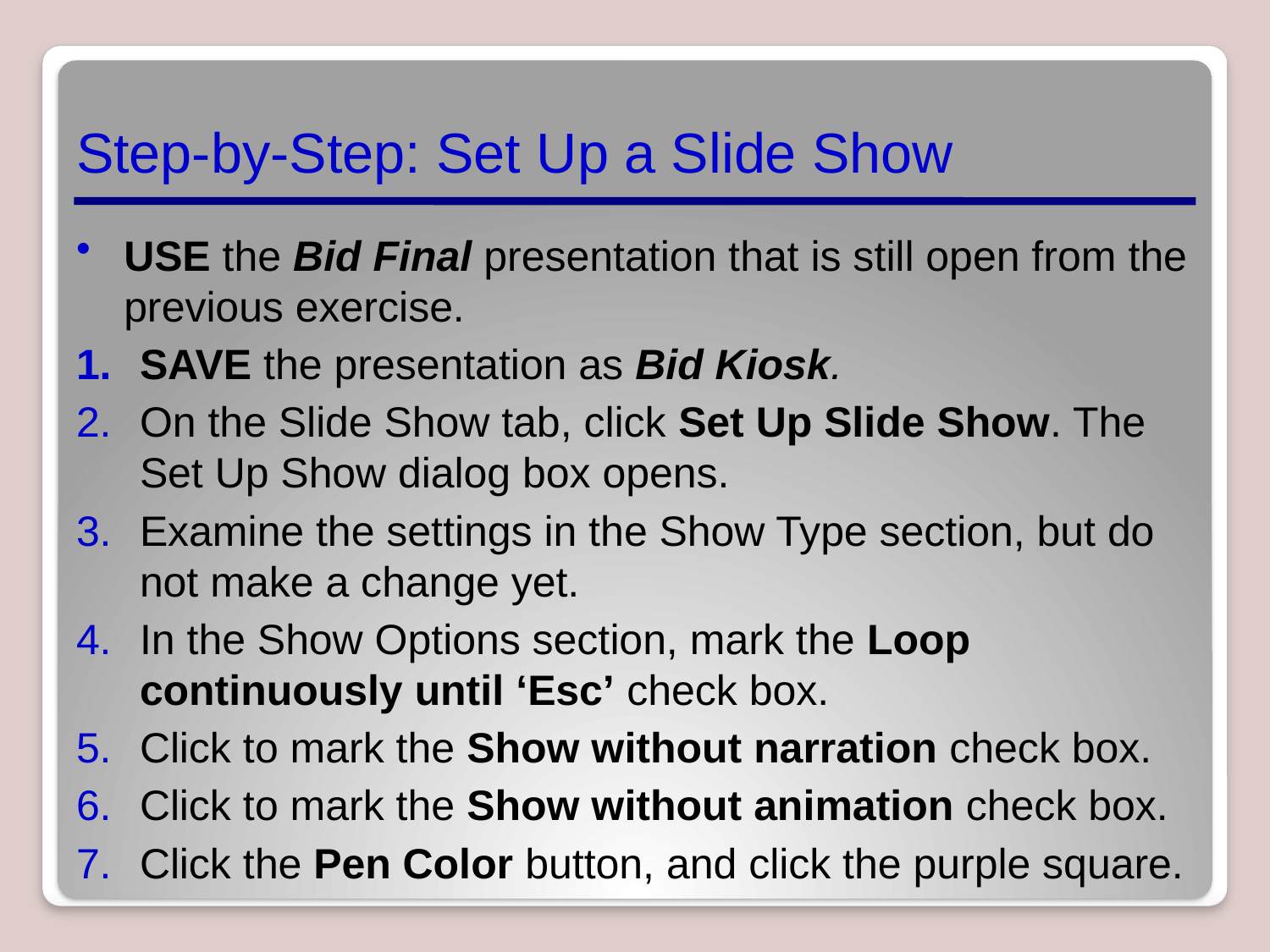

# Step-by-Step: Set Up a Slide Show
USE the Bid Final presentation that is still open from the previous exercise.
SAVE the presentation as Bid Kiosk.
On the Slide Show tab, click Set Up Slide Show. The Set Up Show dialog box opens.
Examine the settings in the Show Type section, but do not make a change yet.
In the Show Options section, mark the Loop continuously until ‘Esc’ check box.
Click to mark the Show without narration check box.
Click to mark the Show without animation check box.
Click the Pen Color button, and click the purple square.